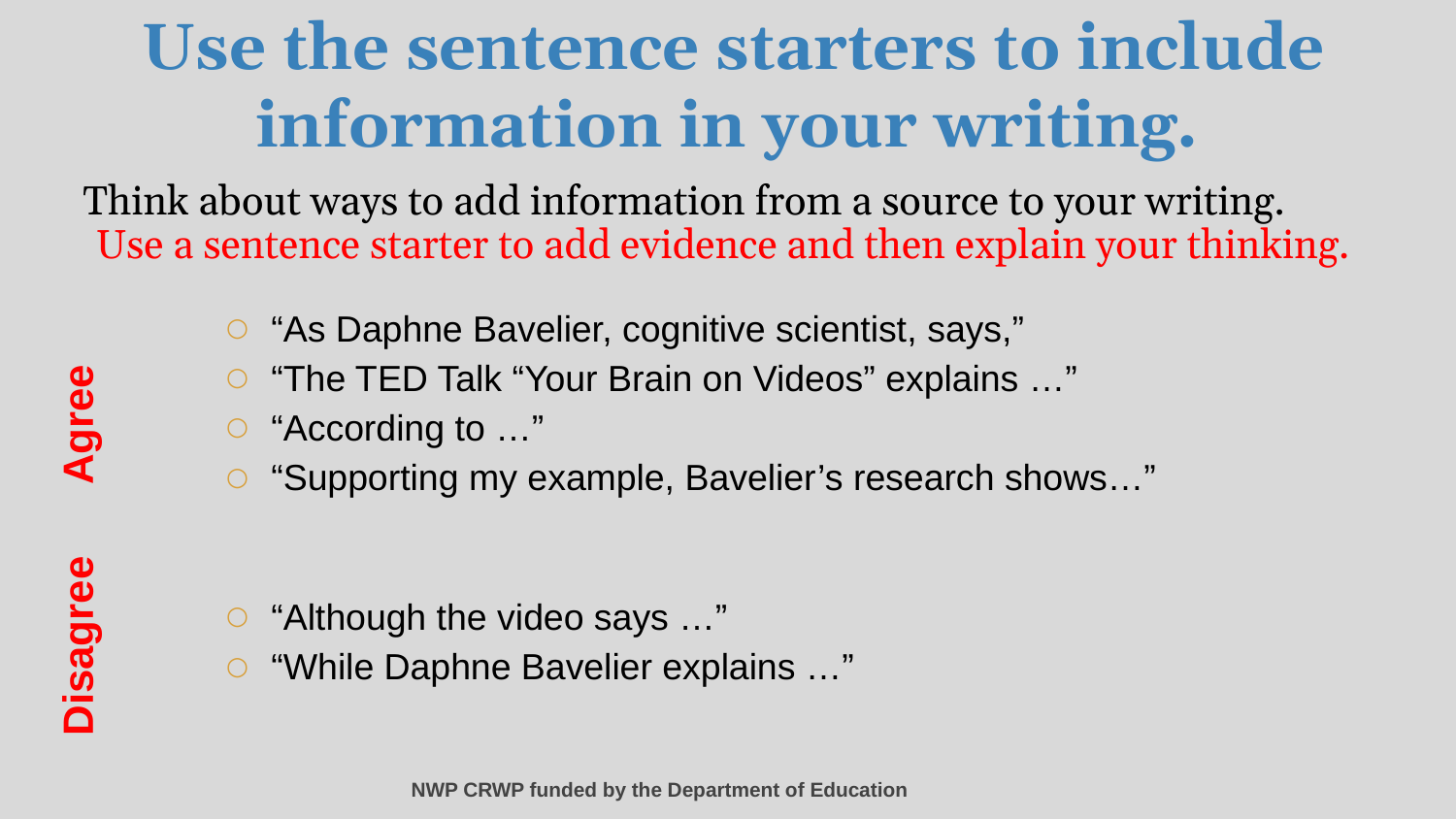

# Use the sentence starters to include information in your writing.
Think about ways to add information from a source to your writing.          Use a sentence starter to add evidence and then explain your thinking.

| Agree | “As Daphne Bavelier, cognitive scientist, says,” “The TED Talk “Your Brain on Videos” explains …” “According to …” “Supporting my example, Bavelier’s research shows…” |
| --- | --- |
| Disagree | “Although the video says …” “While Daphne Bavelier explains …” |
NWP CRWP funded by the Department of Education